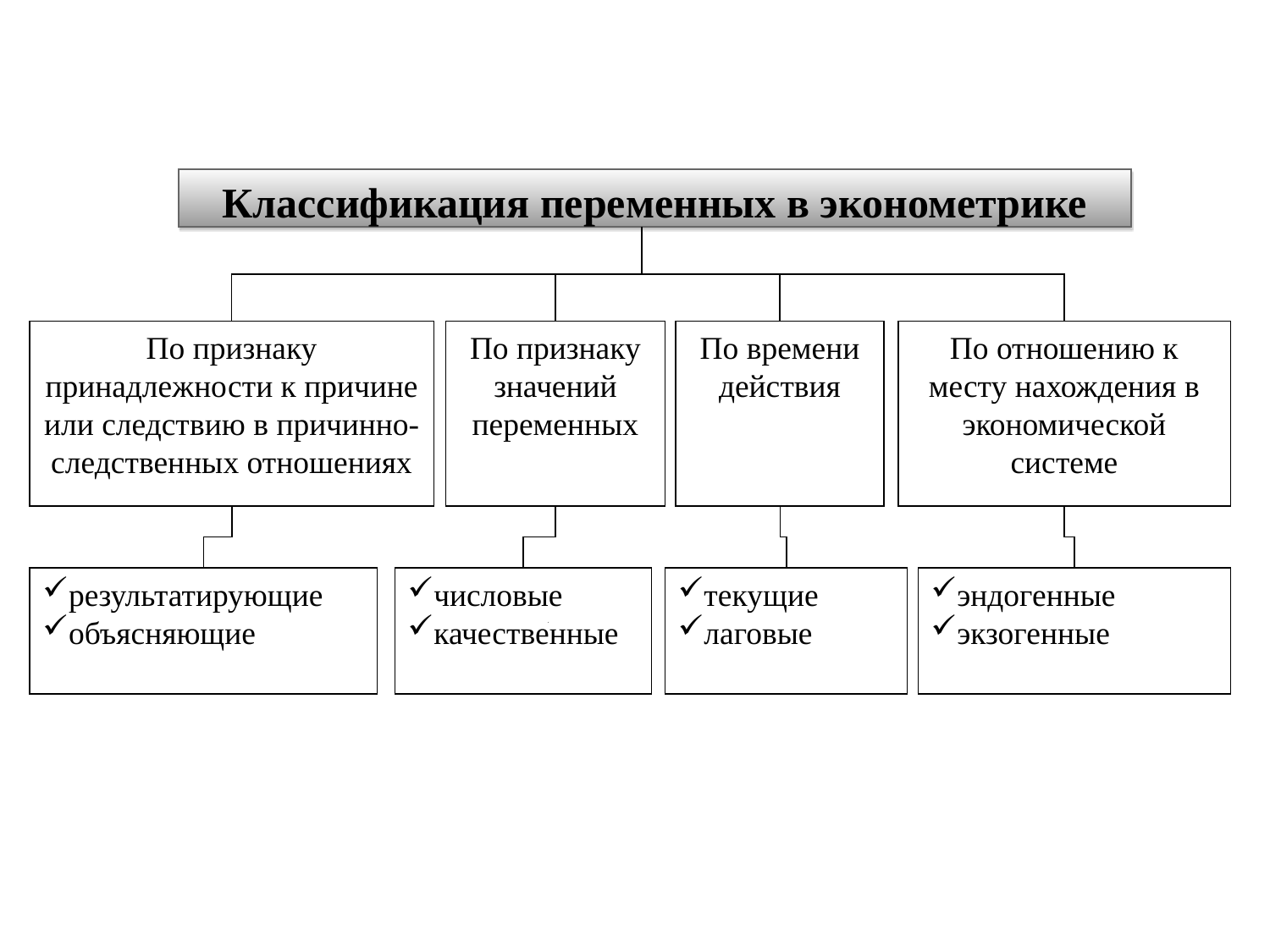

Классификация переменных в эконометрике

По признаку принадлежности к причине или следствию в причинно-следственных отношениях
По признаку значений переменных
По времени действия
По отношению к месту нахождения в экономической системе

результатирующие
объясняющие

числовые
качественные
текущие
лаговые
эндогенные
экзогенные